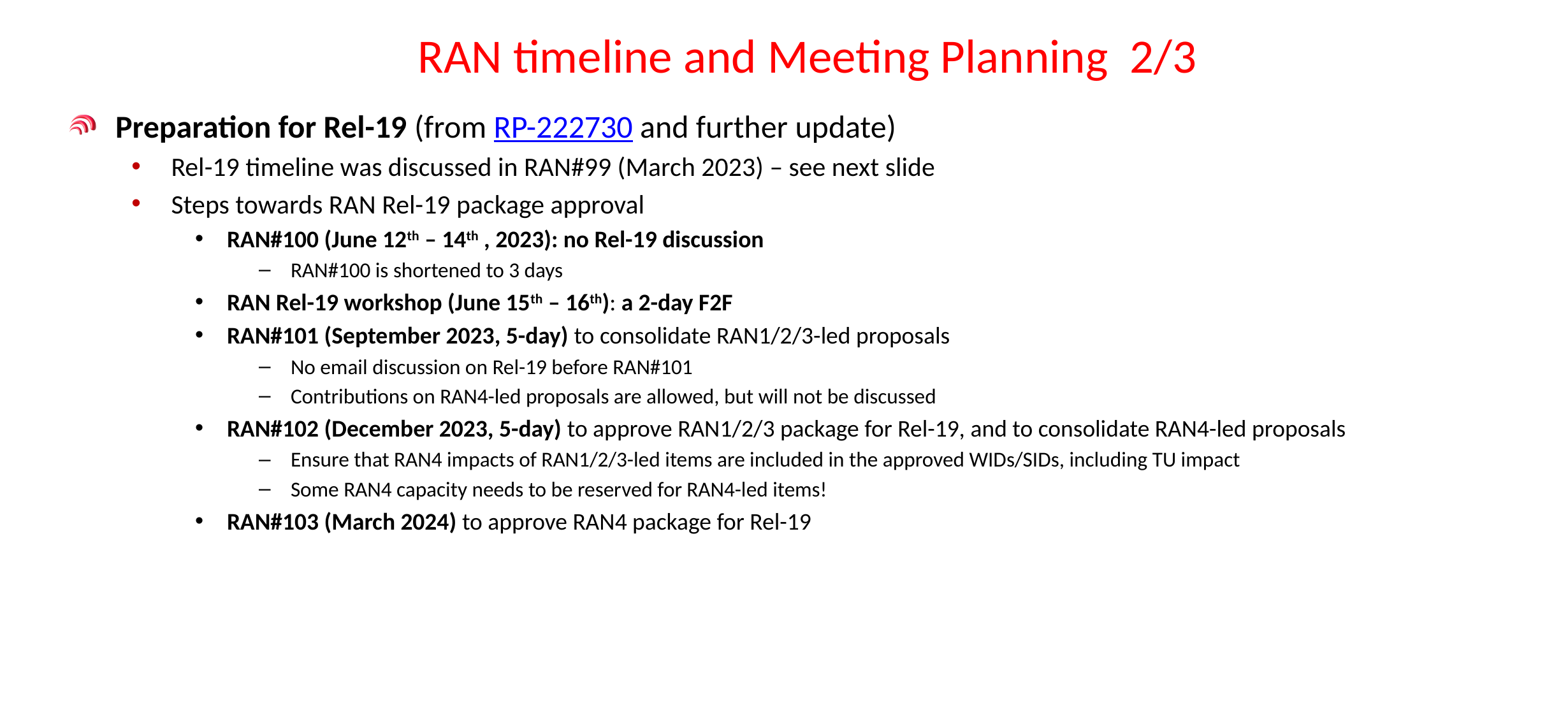

# RAN timeline and Meeting Planning  2/3
Preparation for Rel-19 (from RP-222730 and further update)
Rel-19 timeline was discussed in RAN#99 (March 2023) – see next slide
Steps towards RAN Rel-19 package approval
RAN#100 (June 12th – 14th , 2023): no Rel-19 discussion
RAN#100 is shortened to 3 days
RAN Rel-19 workshop (June 15th – 16th): a 2-day F2F
RAN#101 (September 2023, 5-day) to consolidate RAN1/2/3-led proposals
No email discussion on Rel-19 before RAN#101
Contributions on RAN4-led proposals are allowed, but will not be discussed
RAN#102 (December 2023, 5-day) to approve RAN1/2/3 package for Rel-19, and to consolidate RAN4-led proposals
Ensure that RAN4 impacts of RAN1/2/3-led items are included in the approved WIDs/SIDs, including TU impact
Some RAN4 capacity needs to be reserved for RAN4-led items!
RAN#103 (March 2024) to approve RAN4 package for Rel-19